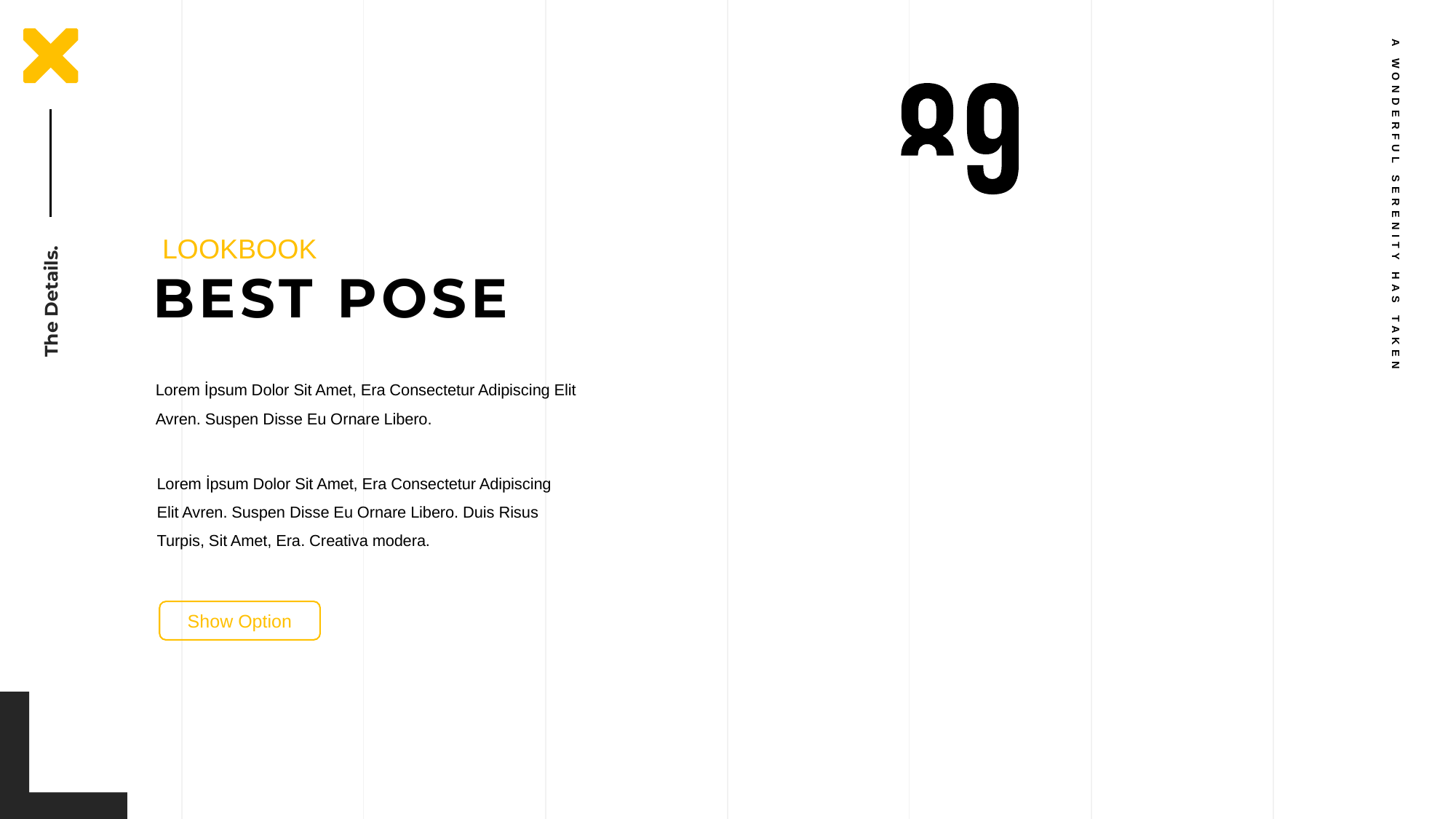

A WONDERFUL SERENITY HAS TAKEN
LOOKBOOK
The Details.

BEST POSE
Lorem İpsum Dolor Sit Amet, Era Consectetur Adipiscing Elit Avren. Suspen Disse Eu Ornare Libero.
Lorem İpsum Dolor Sit Amet, Era Consectetur Adipiscing Elit Avren. Suspen Disse Eu Ornare Libero. Duis Risus Turpis, Sit Amet, Era. Creativa modera.

Show Option